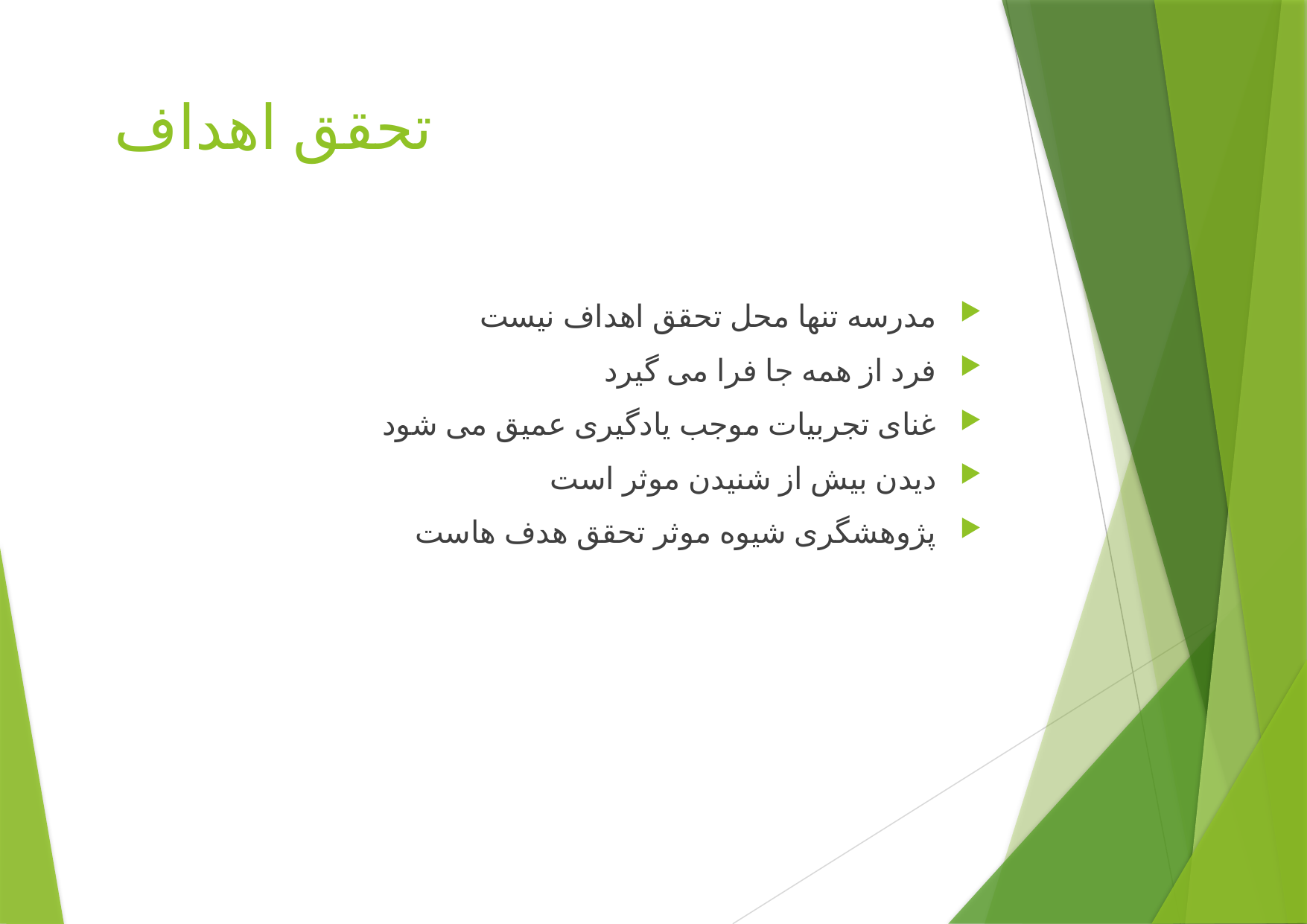

# تحقق اهداف
مدرسه تنها محل تحقق اهداف نیست
فرد از همه جا فرا می گیرد
غنای تجربیات موجب یادگیری عمیق می شود
دیدن بیش از شنیدن موثر است
پژوهشگری شیوه موثر تحقق هدف هاست